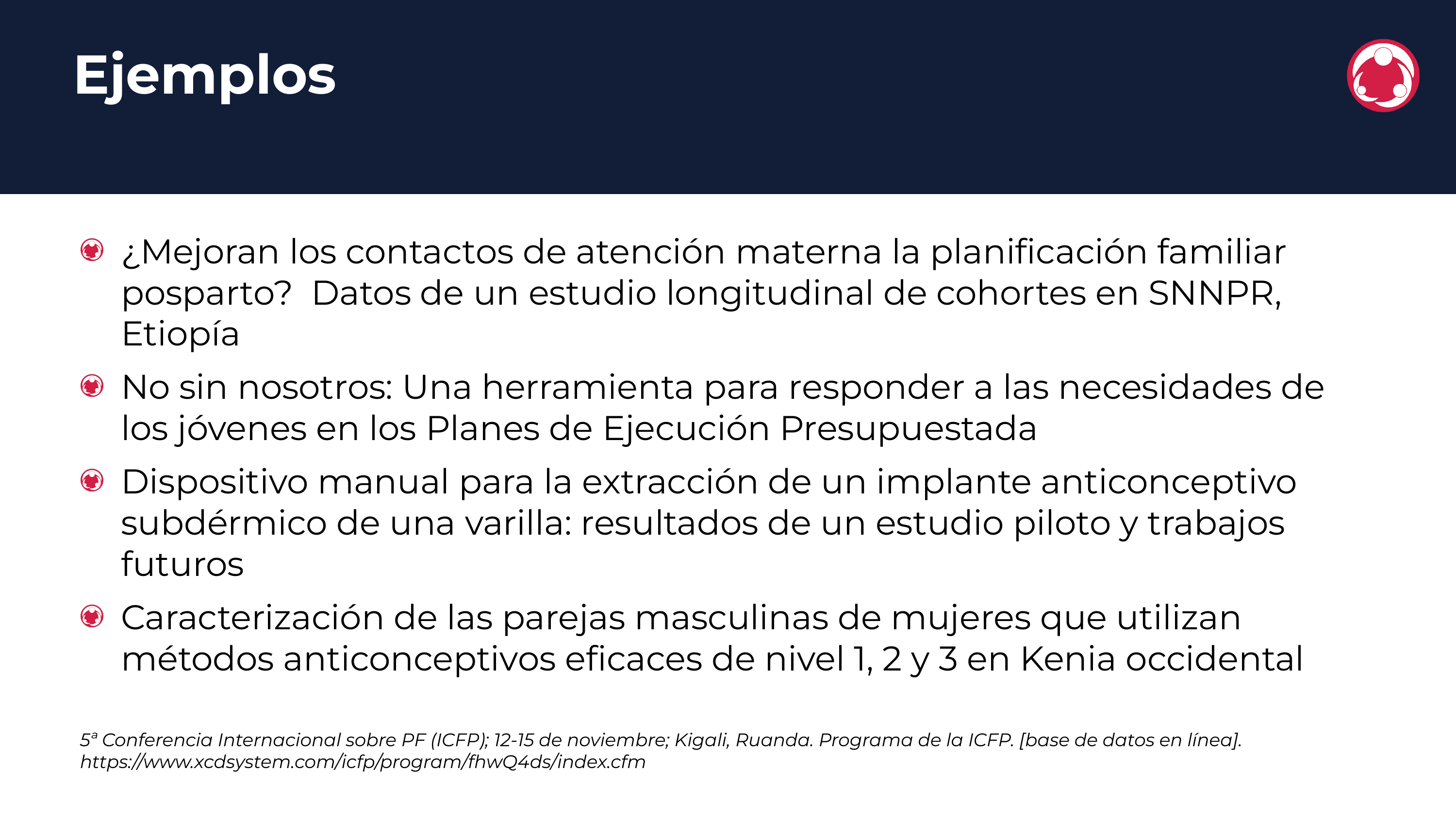

Ejemplos

¿Mejoran los contactos de atención materna la planificación familiar posparto?  Datos de un estudio longitudinal de cohortes en SNNPR, Etiopía
No sin nosotros: Una herramienta para responder a las necesidades de los jóvenes en los Planes de Ejecución Presupuestada
Dispositivo manual para la extracción de un implante anticonceptivo subdérmico de una varilla: resultados de un estudio piloto y trabajos futuros
Caracterización de las parejas masculinas de mujeres que utilizan métodos anticonceptivos eficaces de nivel 1, 2 y 3 en Kenia occidental
5ª Conferencia Internacional sobre PF (ICFP); 12-15 de noviembre; Kigali, Ruanda. Programa de la ICFP. [base de datos en línea]. https://www.xcdsystem.com/icfp/program/fhwQ4ds/index.cfm